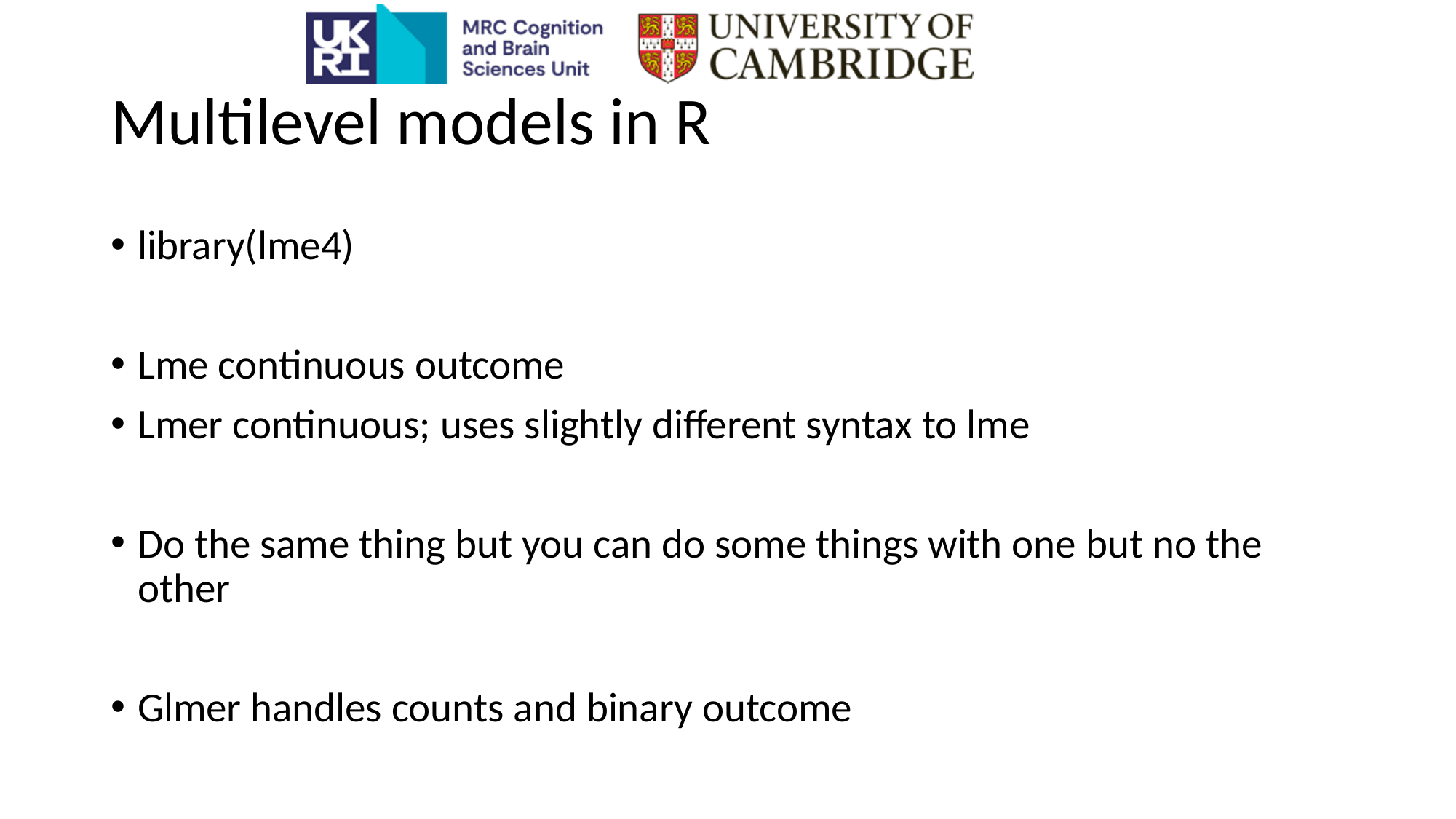

# Multilevel models in R
library(lme4)

Lme continuous outcome
Lmer continuous; uses slightly different syntax to lme

Do the same thing but you can do some things with one but no the other

Glmer handles counts and binary outcome